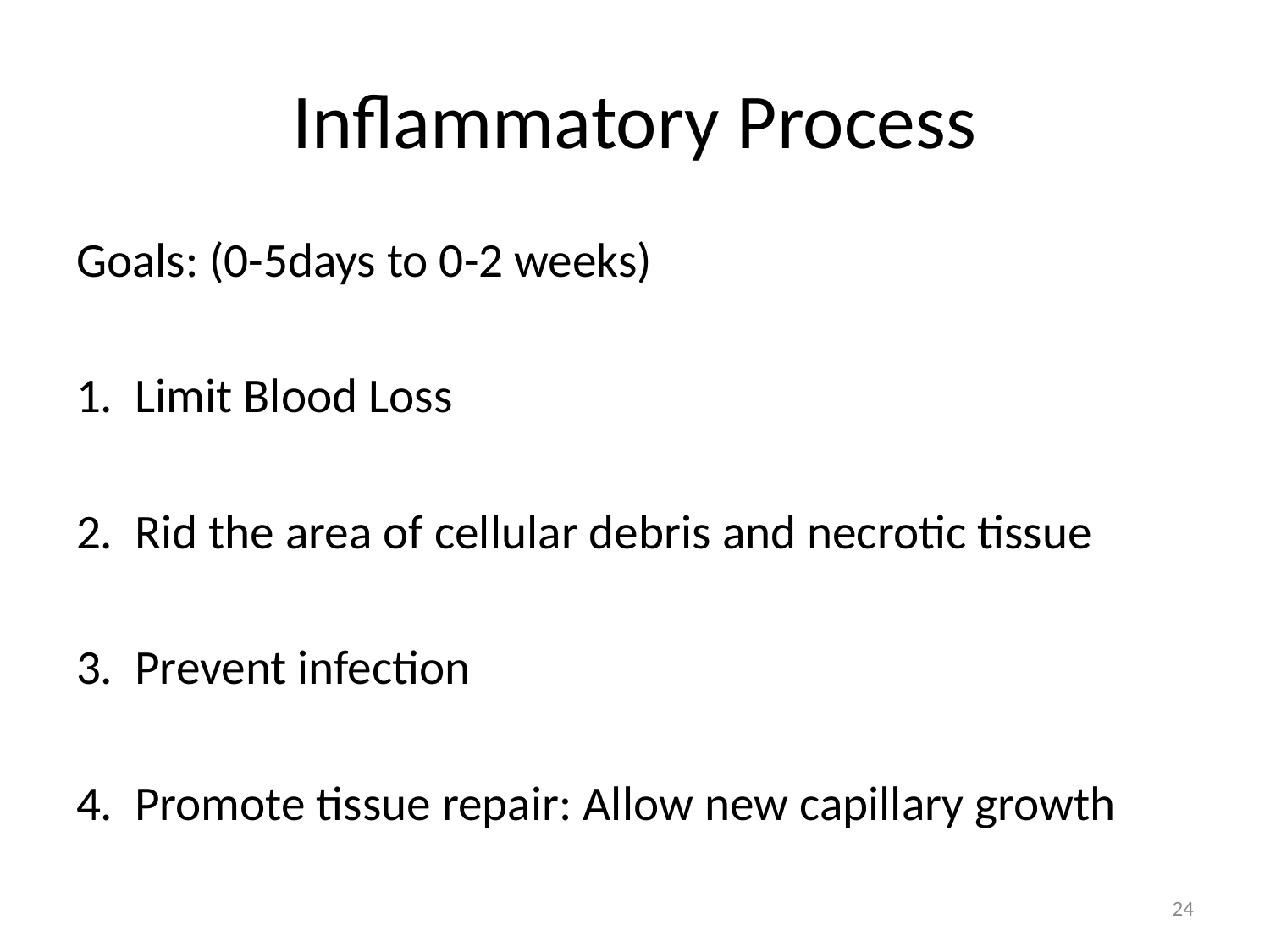

# Inflammatory Process
Goals: (0-5days to 0-2 weeks)

1.  Limit Blood Loss

2.  Rid the area of cellular debris and necrotic tissue

3.  Prevent infection

4.  Promote tissue repair: Allow new capillary growth
24